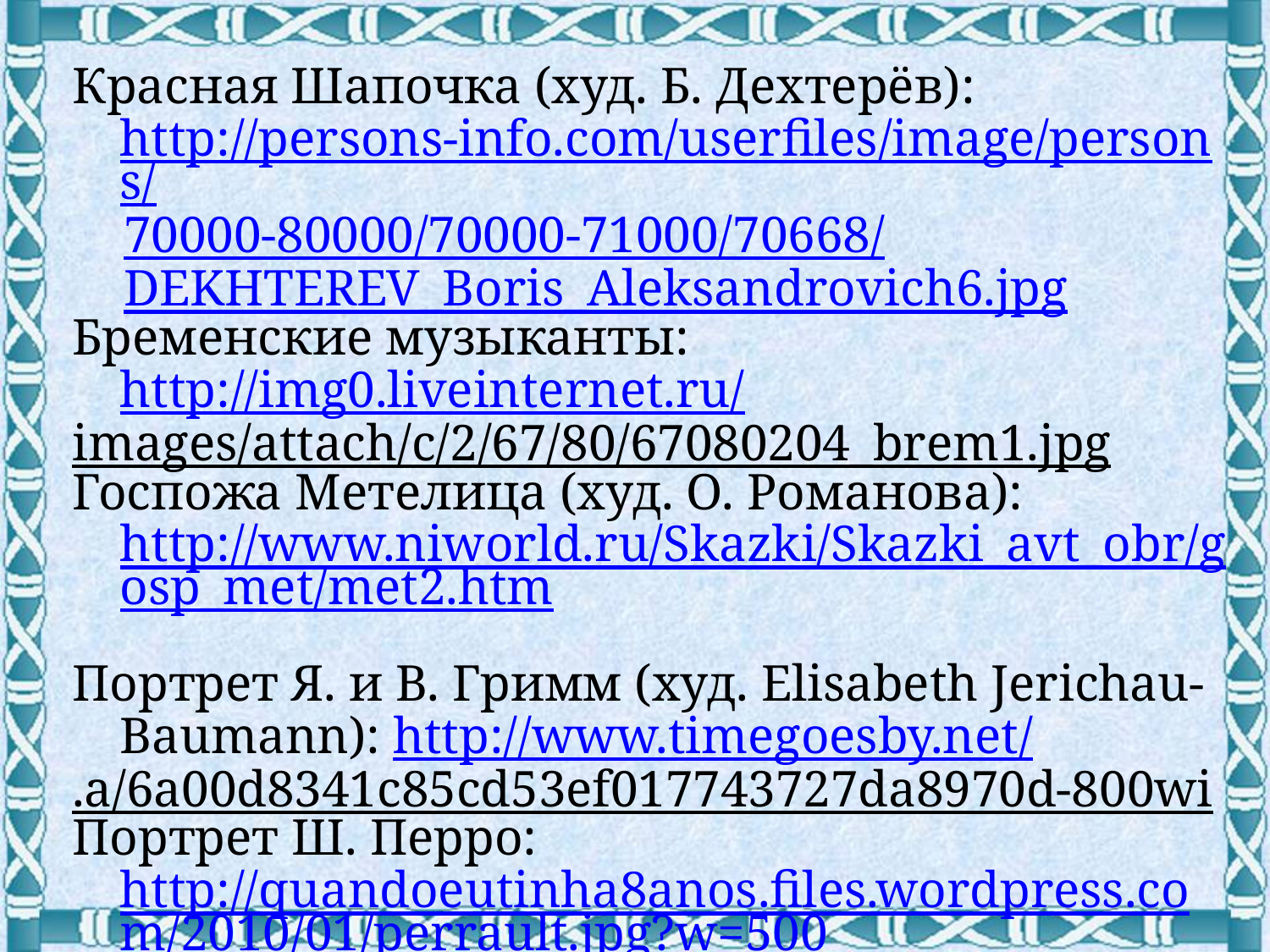

Красная Шапочка (худ. Б. Дехтерёв): http://persons-info.com/userfiles/image/persons/
    70000-80000/70000-71000/70668/
    DEKHTEREV_Boris_Aleksandrovich6.jpg
Бременские музыканты: http://img0.liveinternet.ru/
images/attach/c/2/67/80/67080204_brem1.jpg
Госпожа Метелица (худ. О. Романова): http://www.niworld.ru/Skazki/Skazki_avt_obr/gosp_met/met2.htm
Портрет Я. и В. Гримм (худ. Elisabeth Jerichau-Baumann): http://www.timegoesby.net/
.a/6a00d8341c85cd53ef017743727da8970d-800wi
Портрет Ш. Перро: http://quandoeutinha8anos.files.wordpress.com/2010/01/perrault.jpg?w=500
Алиса в Стране чудес (худ. Марайо Либико): http://dreamworlds.ru/uploads/posts/2011-04/1302263643_0_1c0fe_4ba21658_xl.jpg